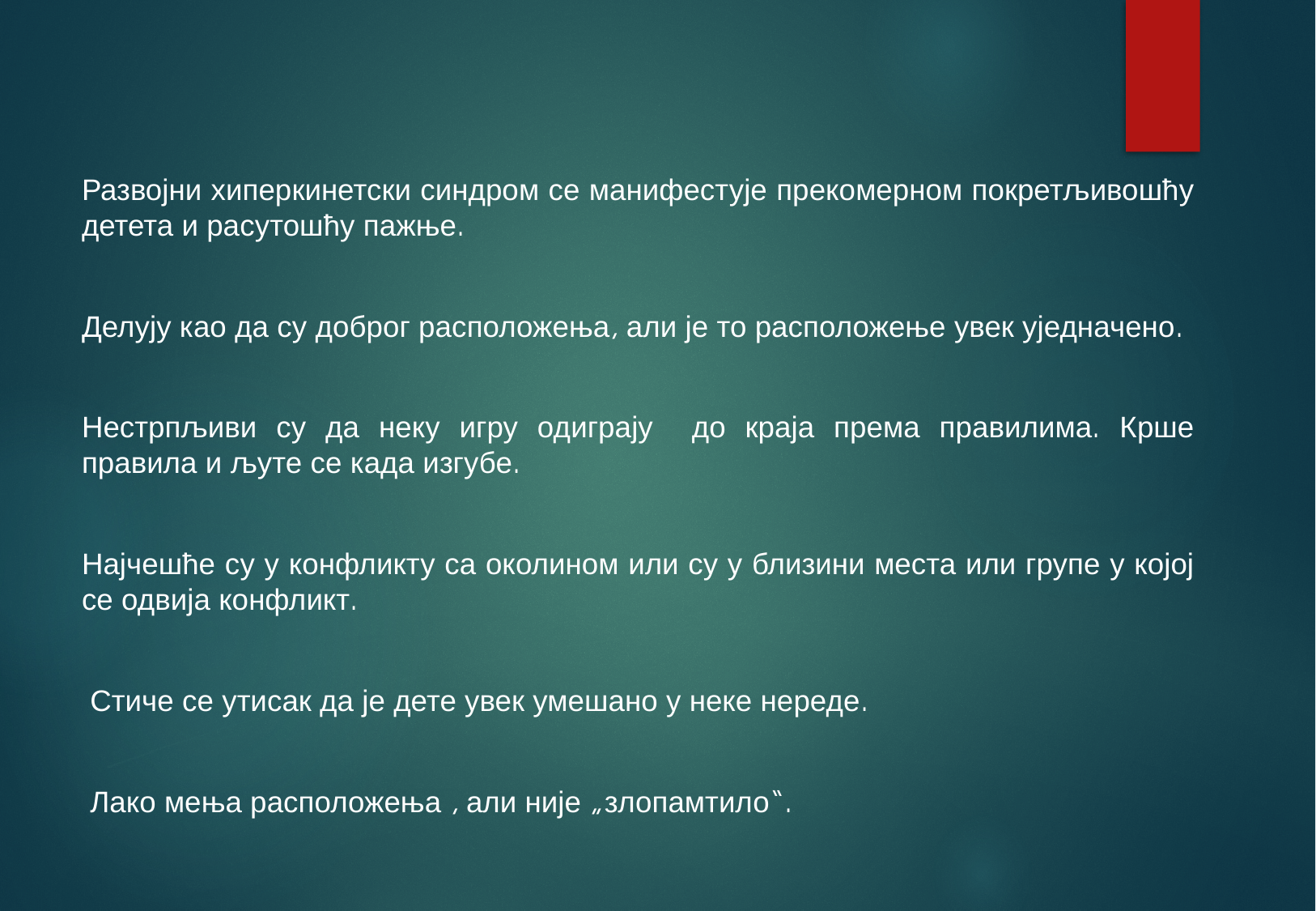

Развојни хиперкинетски синдром се манифестује прекомерном покретљивошћу детета и расутошћу пажње.

Делују као да су доброг расположења, али је то расположење увек уједначено.

Нестрпљиви су да неку игру одиграју  до краја према правилима. Крше правила и љуте се када изгубе.

Најчешће су у конфликту са околином или су у близини места или групе у којој се одвија конфликт.

 Стиче се утисак да је дете увек умешано у неке нереде.

 Лако мења расположења , али није „злопамтило“.